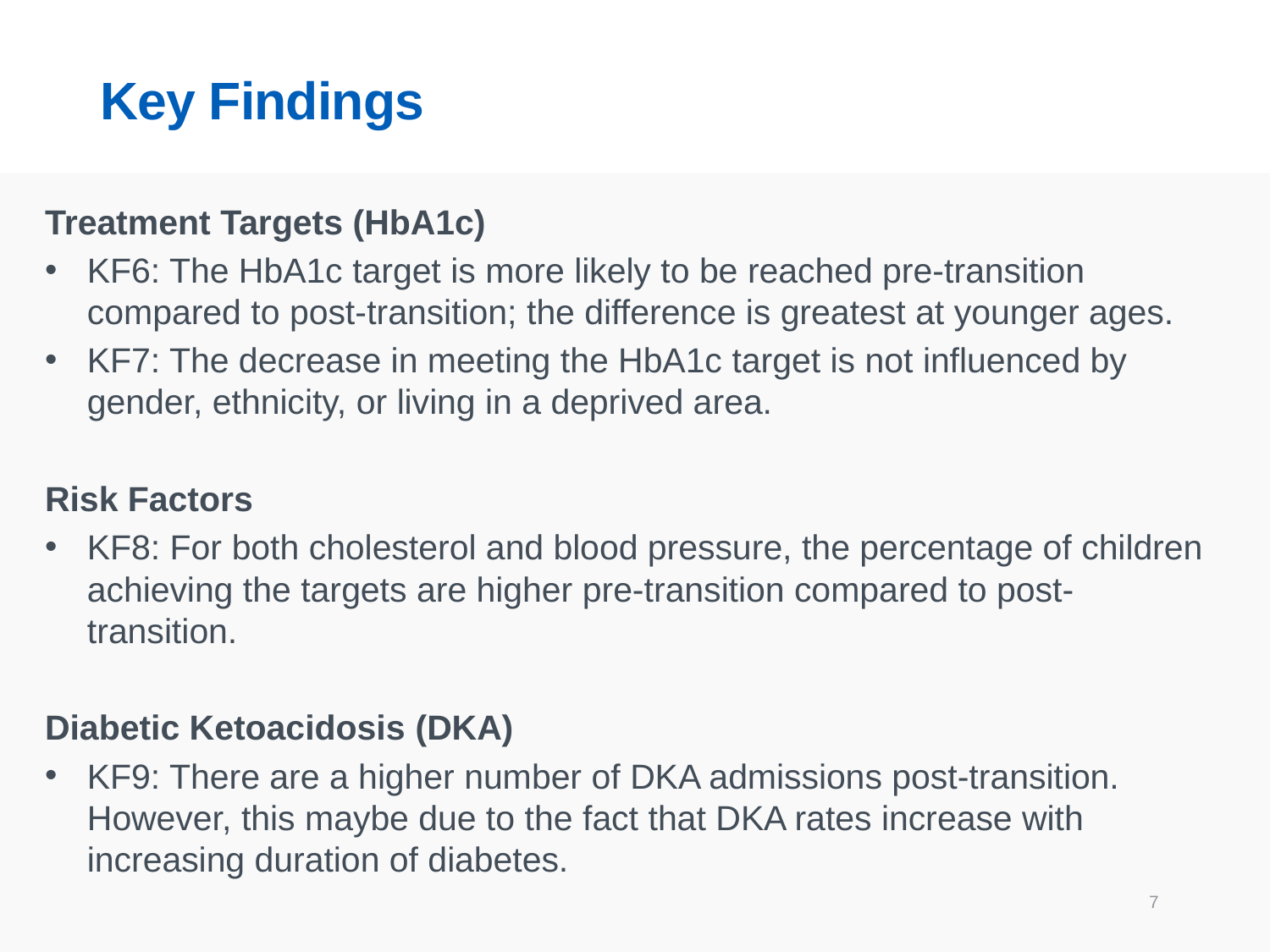

# Key Findings
Treatment Targets (HbA1c)
KF6: The HbA1c target is more likely to be reached pre-transition compared to post-transition; the difference is greatest at younger ages.
KF7: The decrease in meeting the HbA1c target is not influenced by gender, ethnicity, or living in a deprived area.

Risk Factors
KF8: For both cholesterol and blood pressure, the percentage of children achieving the targets are higher pre-transition compared to post-transition.

Diabetic Ketoacidosis (DKA)
KF9: There are a higher number of DKA admissions post-transition. However, this maybe due to the fact that DKA rates increase with increasing duration of diabetes.
7